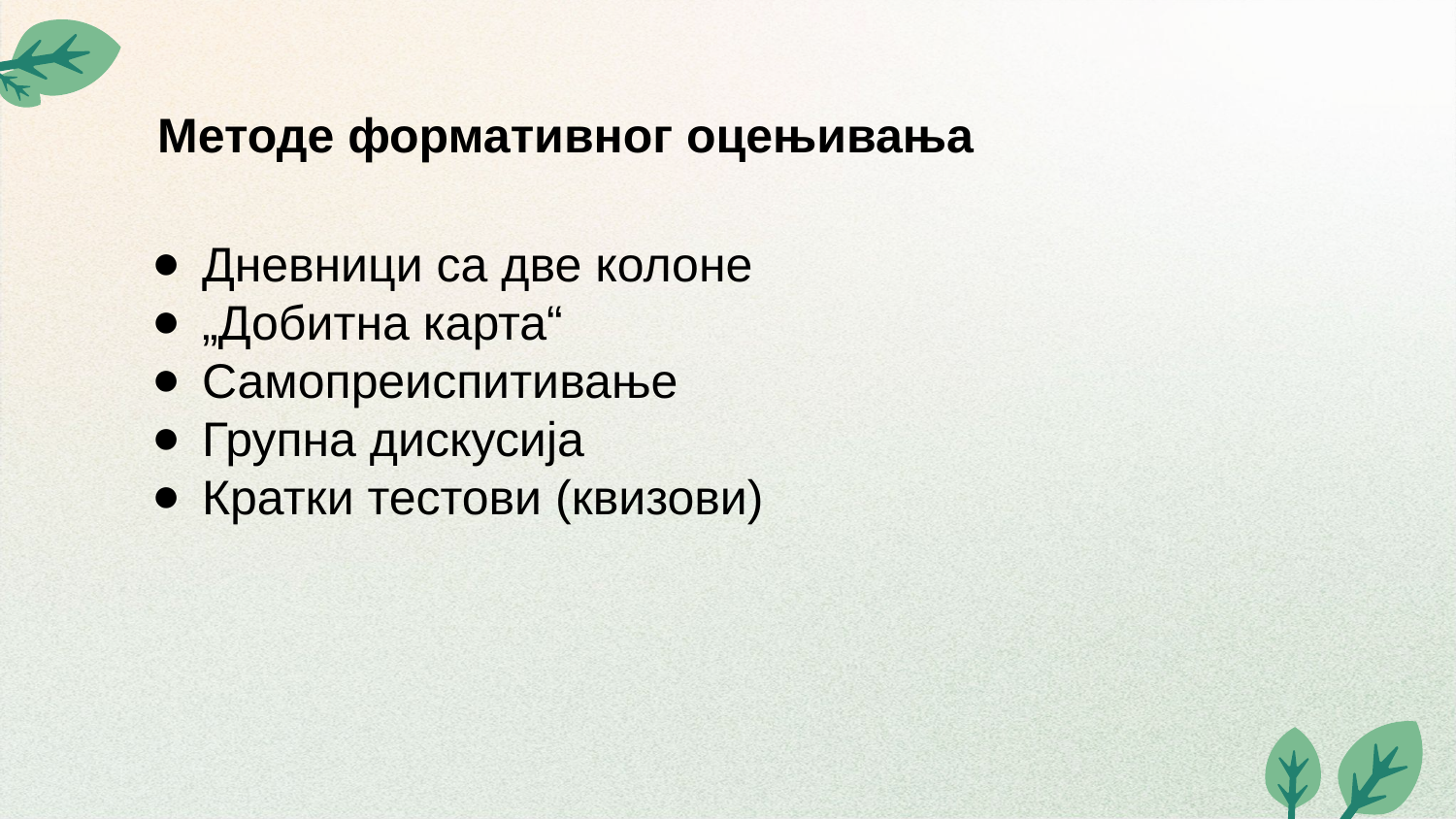

Методе формативног оцењивања
Дневници са две колоне
„Добитна карта“
Самопреиспитивање
Групна дискусија
Кратки тестови (квизови)